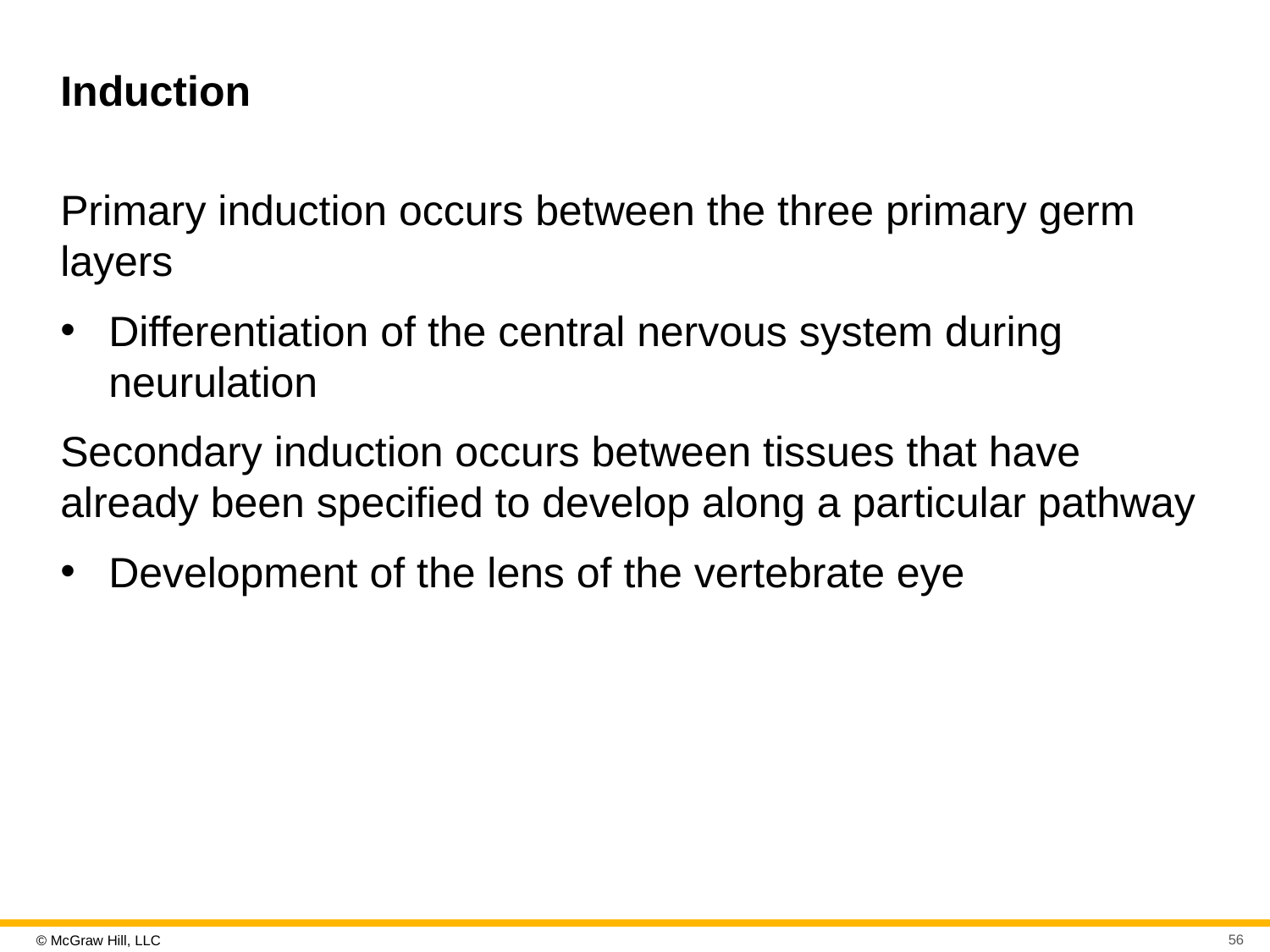

# Induction
Primary induction occurs between the three primary germ layers
Differentiation of the central nervous system during neurulation
Secondary induction occurs between tissues that have already been specified to develop along a particular pathway
Development of the lens of the vertebrate eye
56